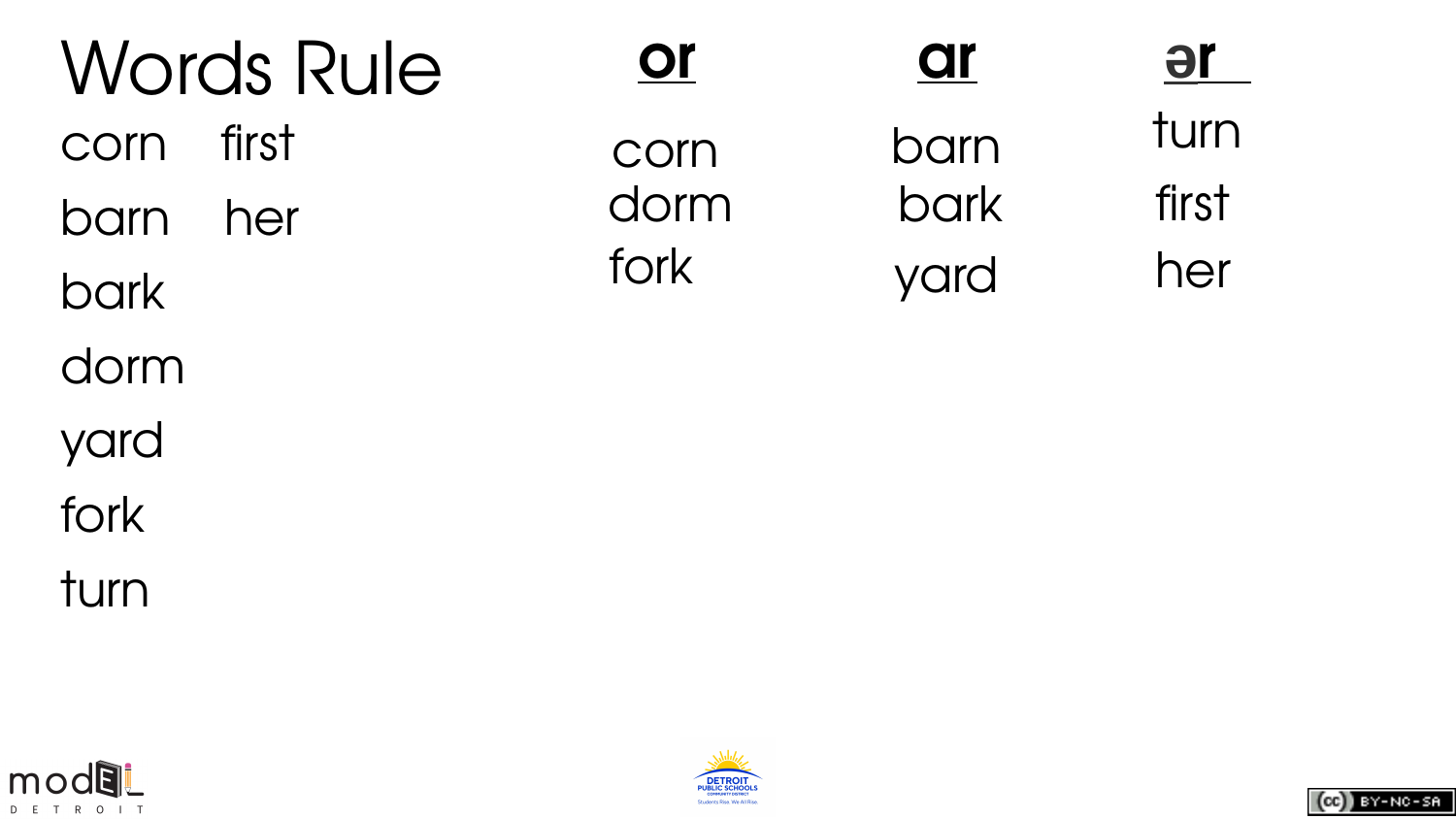

or	        ar           ər

# Words Rule

turn

 barn
corn
corn    first
barn    her
bark
dorm
yard
fork
turn

first
her

 dorm
 bark
fork
yard